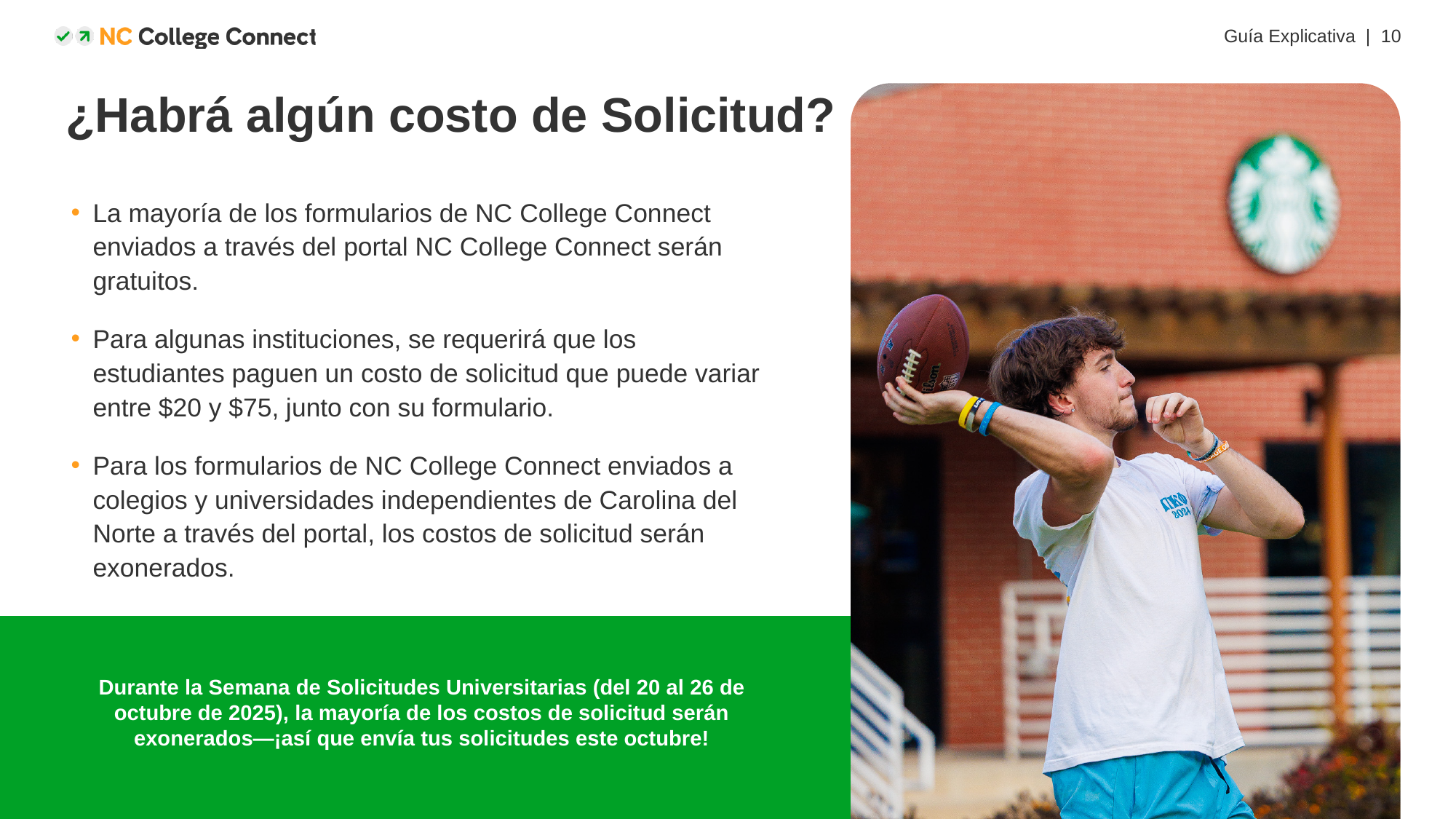

# ¿Habrá algún costo de Solicitud?

La mayoría de los formularios de NC College Connect enviados a través del portal NC College Connect serán gratuitos.
Para algunas instituciones, se requerirá que los estudiantes paguen un costo de solicitud que puede variar entre $20 y $75, junto con su formulario.
Para los formularios de NC College Connect enviados a colegios y universidades independientes de Carolina del Norte a través del portal, los costos de solicitud serán exonerados.

Las solicitudes a los colegios comunitarios de Carolina del Norte siempre son gratuitas, y la mayoría de las instituciones participantes aceptarán exenciones de tarifas aprobadas (como las del College Board o ACT).

Durante la Semana de Solicitudes Universitarias (del 20 al 26 de octubre de 2025), la mayoría de los costos de solicitud serán exonerados—¡así que envía tus solicitudes este octubre!
During College Application Week (Oct. 20–26, 2025)
most application fees will be waived
— so, submit applications this October!